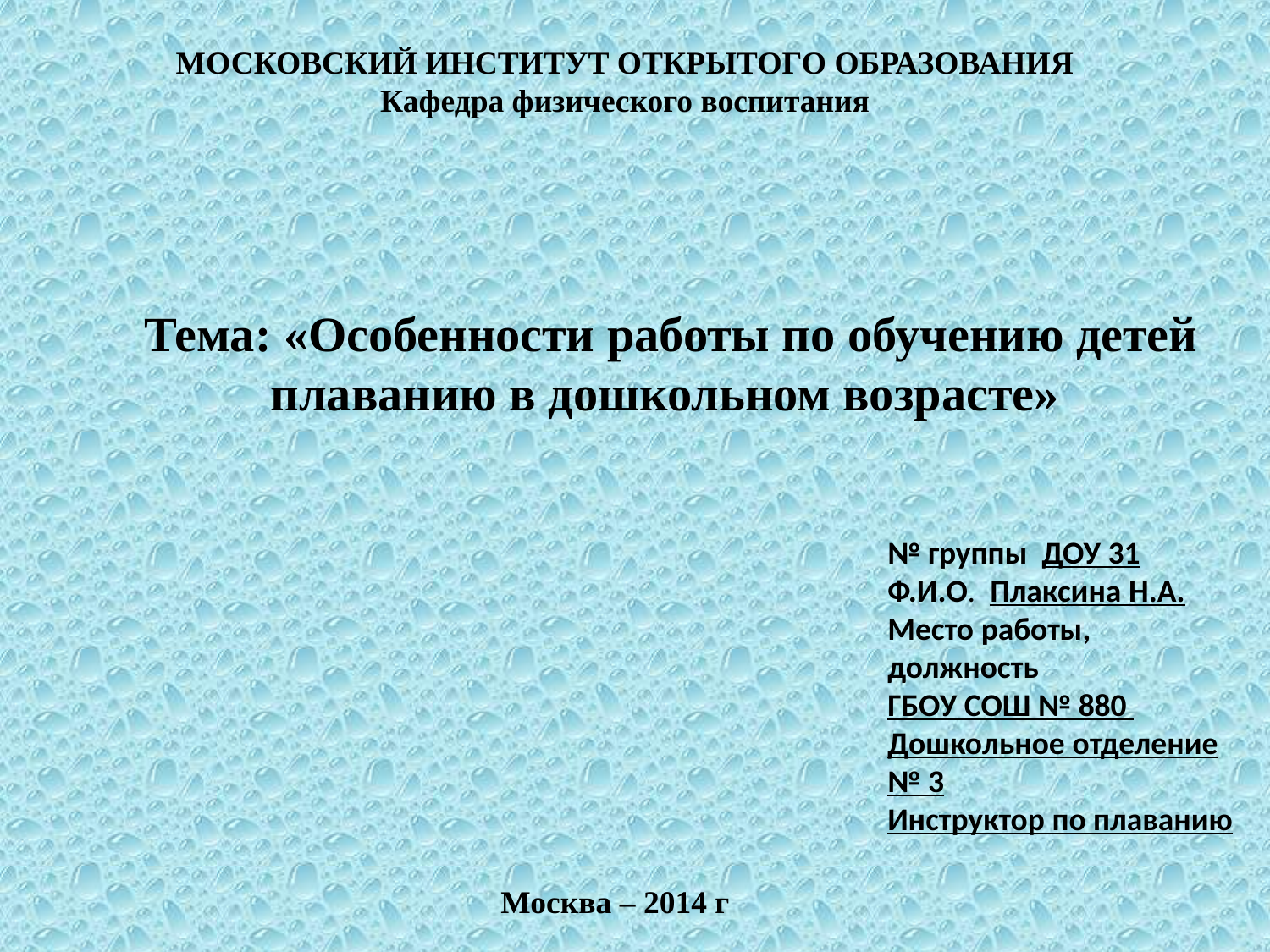

МОСКОВСКИЙ ИНСТИТУТ ОТКРЫТОГО ОБРАЗОВАНИЯ
Кафедра физического воспитания

 Тема: «Особенности работы по обучению детей плаванию в дошкольном возрасте»
№ группы  ДОУ 31
Ф.И.О.  Плаксина Н.А.
Место работы, должность
ГБОУ СОШ № 880
Дошкольное отделение № 3
Инструктор по плаванию

Москва – 2014 г